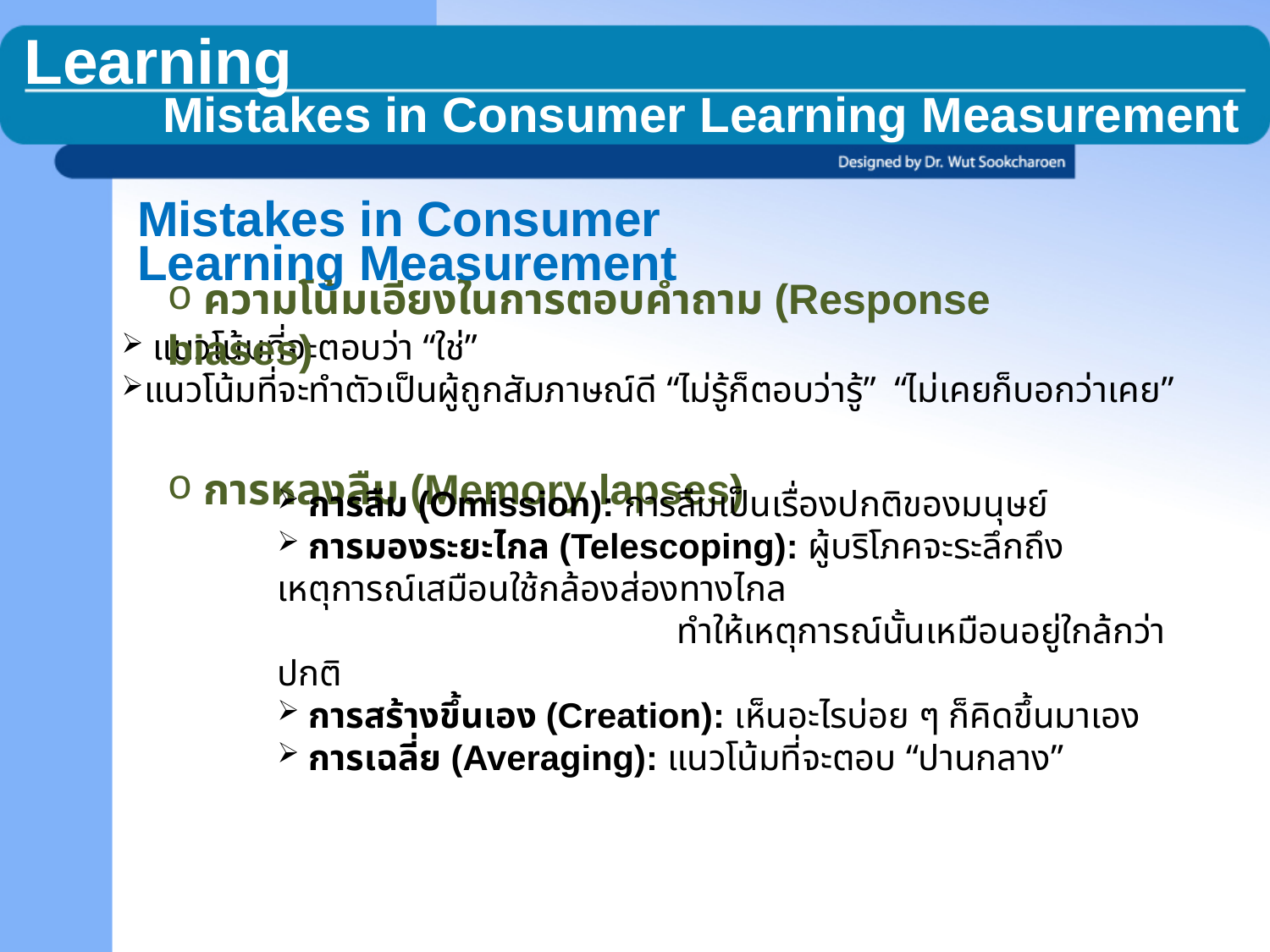

Learning
Mistakes in Consumer Learning Measurement
Mistakes in Consumer Learning Measurement
 ความโน้มเอียงในการตอบคำถาม (Response biases)
 แนวโน้มที่จะตอบว่า “ใช่”
แนวโน้มที่จะทำตัวเป็นผู้ถูกสัมภาษณ์ดี “ไม่รู้ก็ตอบว่ารู้”  “ไม่เคยก็บอกว่าเคย”
 การหลงลืม (Memory lapses)
 การลืม (Omission): การลืมเป็นเรื่องปกติของมนุษย์
 การมองระยะไกล (Telescoping): ผู้บริโภคจะระลึกถึงเหตุการณ์เสมือนใช้กล้องส่องทางไกล
 		                ทำให้เหตุการณ์นั้นเหมือนอยู่ใกล้กว่าปกติ
 การสร้างขึ้นเอง (Creation): เห็นอะไรบ่อย ๆ ก็คิดขึ้นมาเอง
 การเฉลี่ย (Averaging): แนวโน้มที่จะตอบ “ปานกลาง”